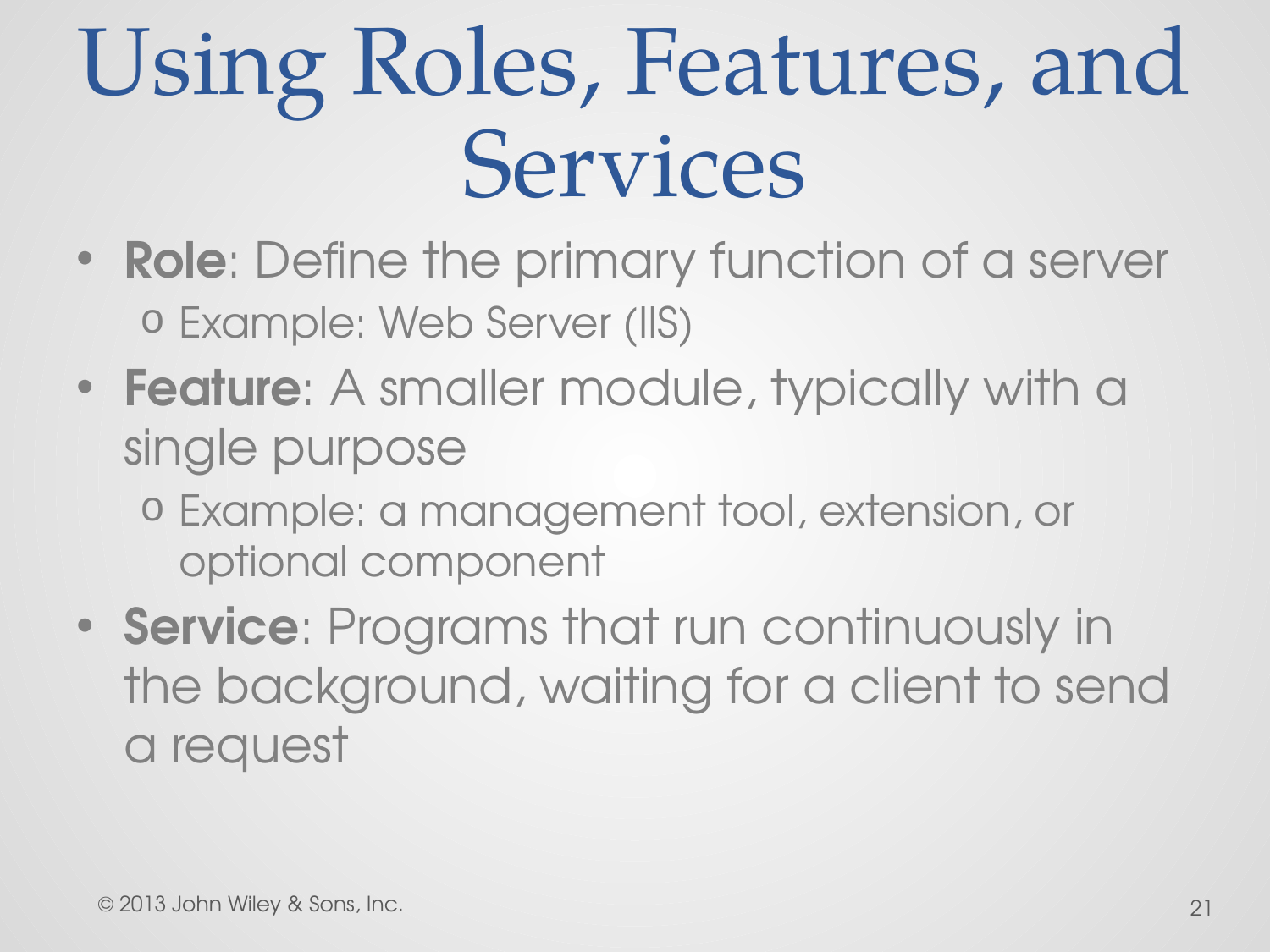

# Using Roles, Features, and Services
Role: Define the primary function of a server
Example: Web Server (IIS)
Feature: A smaller module, typically with a single purpose
Example: a management tool, extension, or optional component
Service: Programs that run continuously in the background, waiting for a client to send a request
© 2013 John Wiley & Sons, Inc.
21